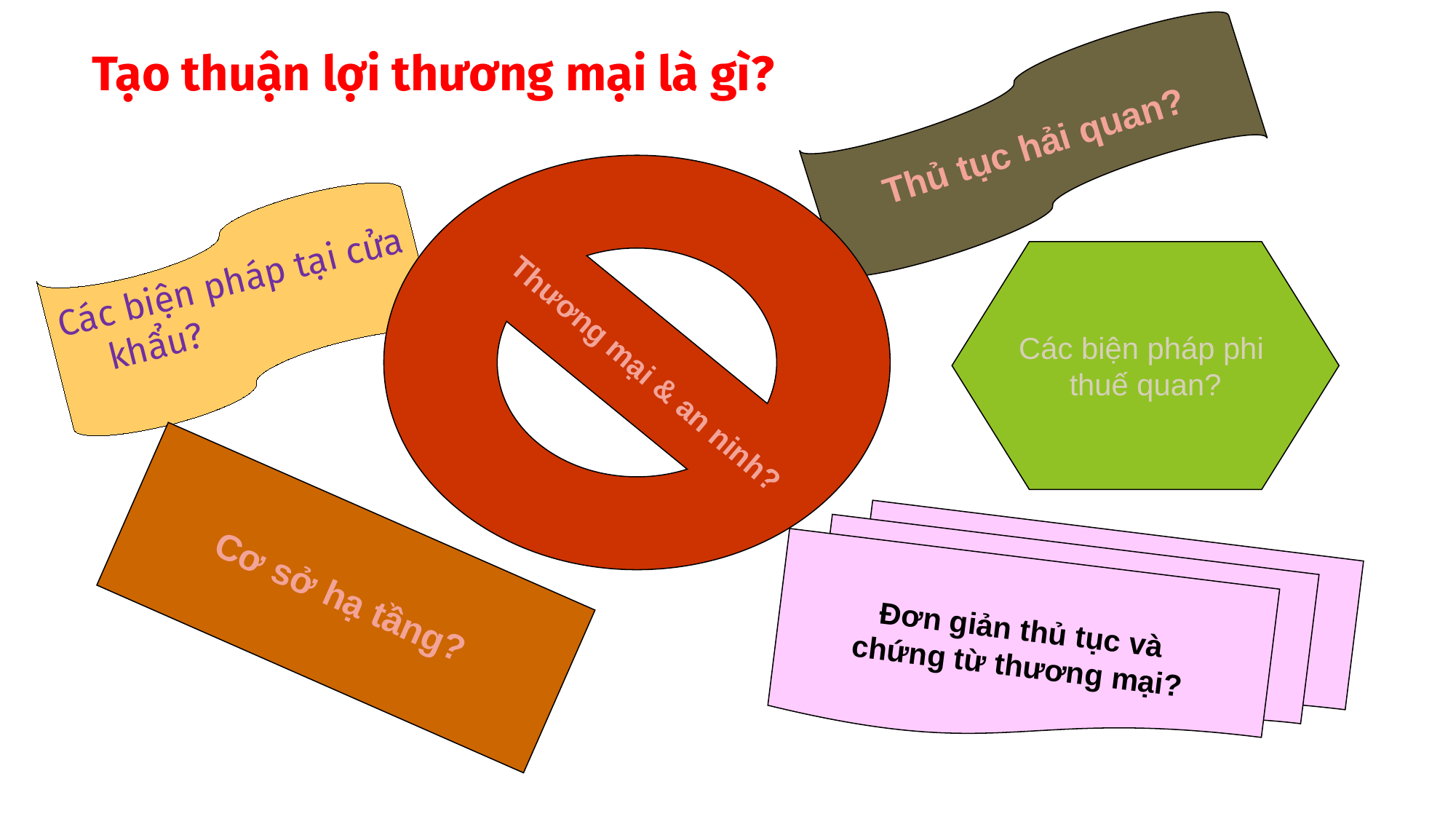

# Tạo thuận lợi thương mại là gì?
Thủ tục hải quan?

Các biện pháp tại cửa khẩu?
Các biện pháp phi
thuế quan?
Thương mại & an ninh?
Cơ sở hạ tầng?
Đơn giản thủ tục và
chứng từ thương mại?